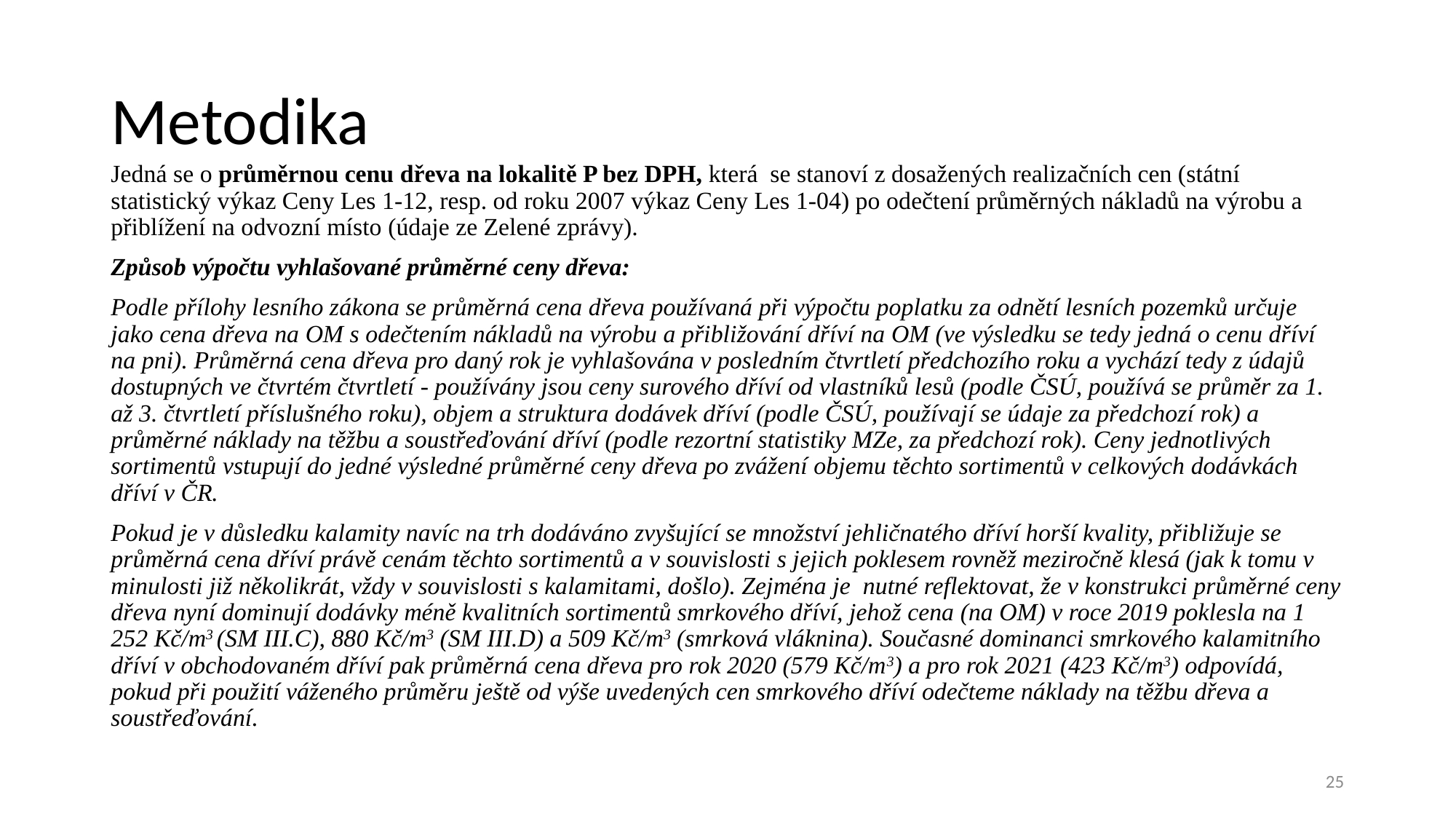

# Metodika
Jedná se o průměrnou cenu dřeva na lokalitě P bez DPH, která  se stanoví z dosažených realizačních cen (státní statistický výkaz Ceny Les 1-12, resp. od roku 2007 výkaz Ceny Les 1-04) po odečtení průměrných nákladů na výrobu a přiblížení na odvozní místo (údaje ze Zelené zprávy).
Způsob výpočtu vyhlašované průměrné ceny dřeva:
Podle přílohy lesního zákona se průměrná cena dřeva používaná při výpočtu poplatku za odnětí lesních pozemků určuje jako cena dřeva na OM s odečtením nákladů na výrobu a přibližování dříví na OM (ve výsledku se tedy jedná o cenu dříví na pni). Průměrná cena dřeva pro daný rok je vyhlašována v posledním čtvrtletí předchozího roku a vychází tedy z údajů dostupných ve čtvrtém čtvrtletí - používány jsou ceny surového dříví od vlastníků lesů (podle ČSÚ, používá se průměr za 1. až 3. čtvrtletí příslušného roku), objem a struktura dodávek dříví (podle ČSÚ, používají se údaje za předchozí rok) a průměrné náklady na těžbu a soustřeďování dříví (podle rezortní statistiky MZe, za předchozí rok). Ceny jednotlivých sortimentů vstupují do jedné výsledné průměrné ceny dřeva po zvážení objemu těchto sortimentů v celkových dodávkách dříví v ČR.
Pokud je v důsledku kalamity navíc na trh dodáváno zvyšující se množství jehličnatého dříví horší kvality, přibližuje se průměrná cena dříví právě cenám těchto sortimentů a v souvislosti s jejich poklesem rovněž meziročně klesá (jak k tomu v minulosti již několikrát, vždy v souvislosti s kalamitami, došlo). Zejména je  nutné reflektovat, že v konstrukci průměrné ceny dřeva nyní dominují dodávky méně kvalitních sortimentů smrkového dříví, jehož cena (na OM) v roce 2019 poklesla na 1 252 Kč/m3 (SM III.C), 880 Kč/m3 (SM III.D) a 509 Kč/m3 (smrková vláknina). Současné dominanci smrkového kalamitního dříví v obchodovaném dříví pak průměrná cena dřeva pro rok 2020 (579 Kč/m3) a pro rok 2021 (423 Kč/m3) odpovídá, pokud při použití váženého průměru ještě od výše uvedených cen smrkového dříví odečteme náklady na těžbu dřeva a soustřeďování.
25